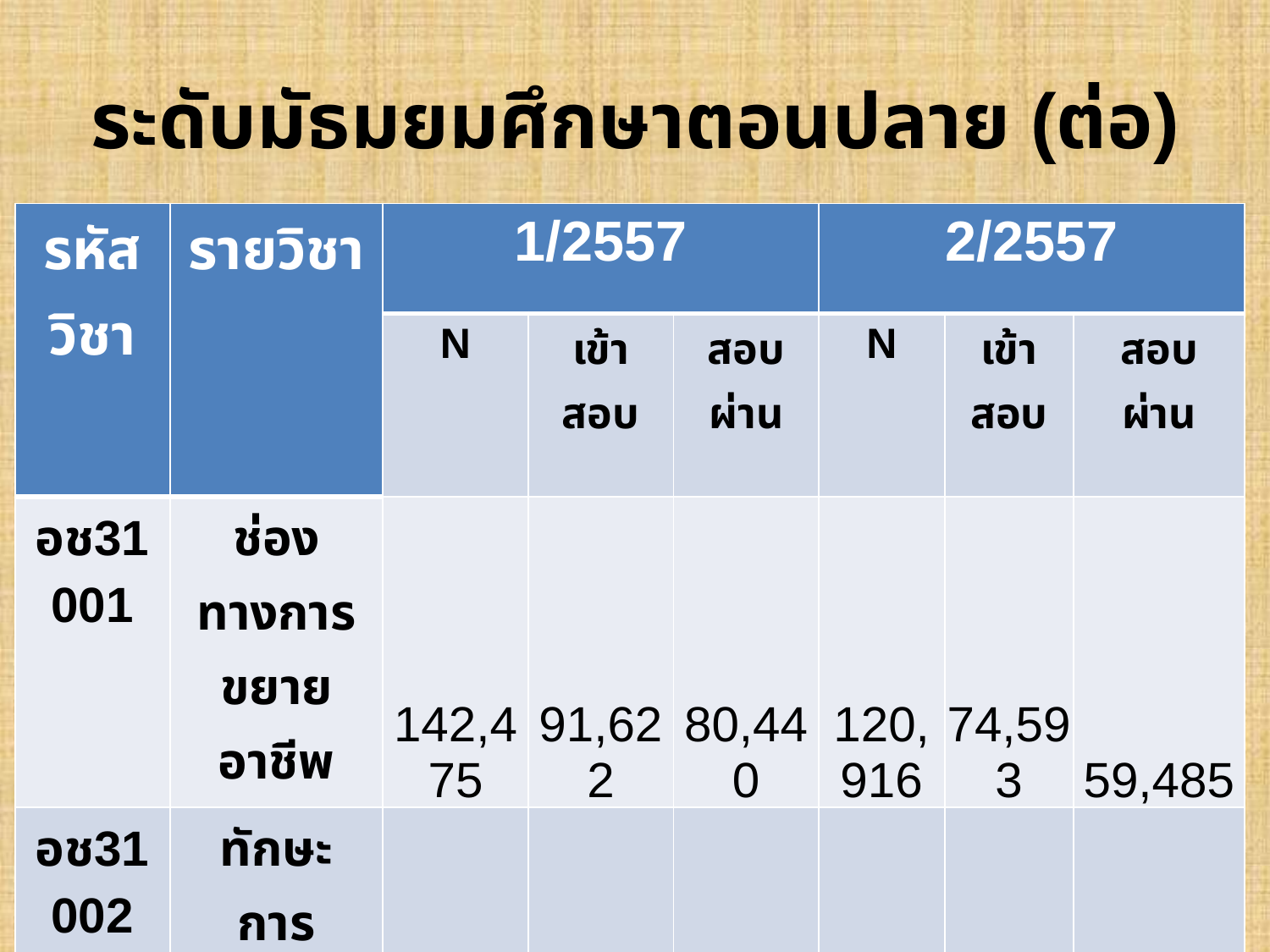

# ระดับมัธมยมศึกษาตอนปลาย (ต่อ)
| รหัสวิชา | รายวิชา | 1/2557 |  |  | 2/2557 |  |  |
| --- | --- | --- | --- | --- | --- | --- | --- |
|  |  | N | เข้าสอบ | สอบผ่าน | N | เข้าสอบ | สอบผ่าน |
| อช31001 | ช่องทางการขยายอาชีพ | 142,475 | 91,622 | 80,440 | 120,916 | 74,593 | 59,485 |
| อช31002 | ทักษะการขยายอาชีพ | 101,320 | 52,081 | 40,924 | 273,039 | 185,748 | 141,115 |
| อช31003 | พัฒนาอาชีพให้มีความมั่นคง | 122,176 | 72,996 | 59,271 | 116,925 | 77,673 | 54,320 |